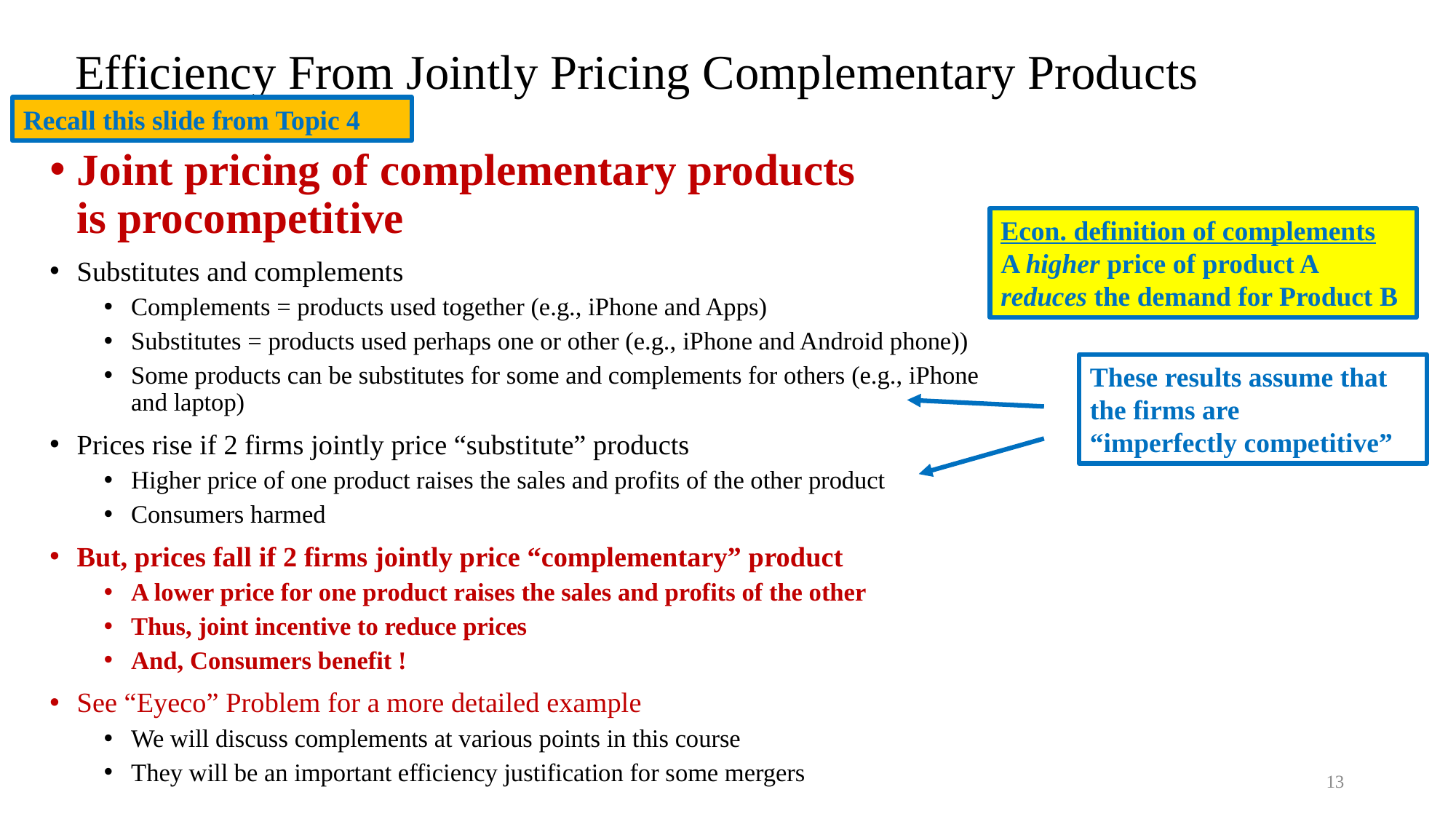

# Efficiency From Jointly Pricing Complementary Products
Recall this slide from Topic 4
Joint pricing of complementary products
is procompetitive
Substitutes and complements
Complements = products used together (e.g., iPhone and Apps)
Substitutes = products used perhaps one or other (e.g., iPhone and Android phone))
Some products can be substitutes for some and complements for others (e.g., iPhone and laptop)
Prices rise if 2 firms jointly price “substitute” products
Higher price of one product raises the sales and profits of the other product
Consumers harmed
But, prices fall if 2 firms jointly price “complementary” product
A lower price for one product raises the sales and profits of the other
Thus, joint incentive to reduce prices
And, Consumers benefit !
See “Eyeco” Problem for a more detailed example
We will discuss complements at various points in this course
They will be an important efficiency justification for some mergers
Econ. definition of complements
A higher price of product A
reduces the demand for Product B
These results assume that the firms are
“imperfectly competitive”
13